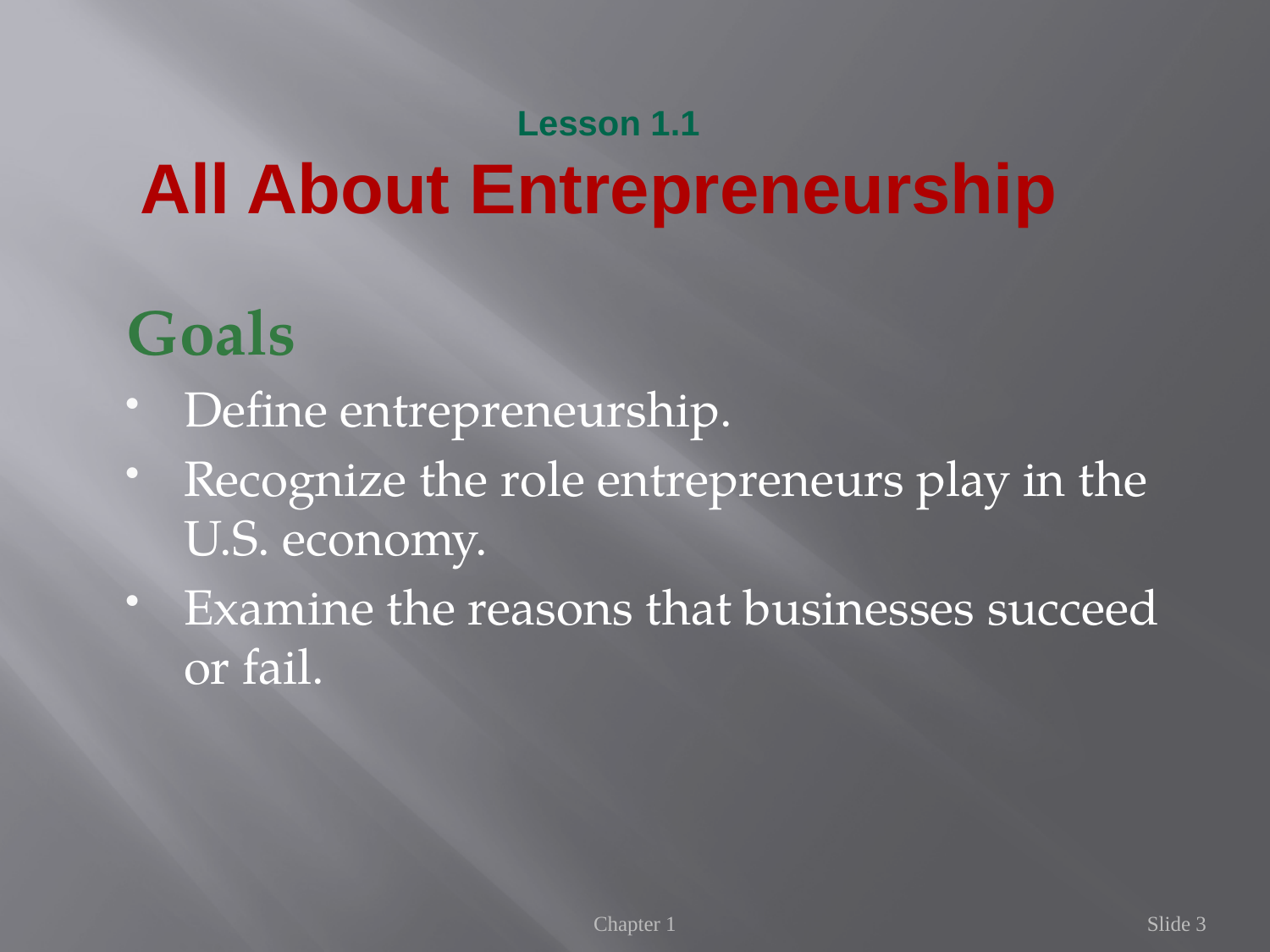

# Lesson 1.1 All About Entrepreneurship
Goals
Define entrepreneurship.
Recognize the role entrepreneurs play in the U.S. economy.
Examine the reasons that businesses succeed or fail.
Chapter 1
Slide 3